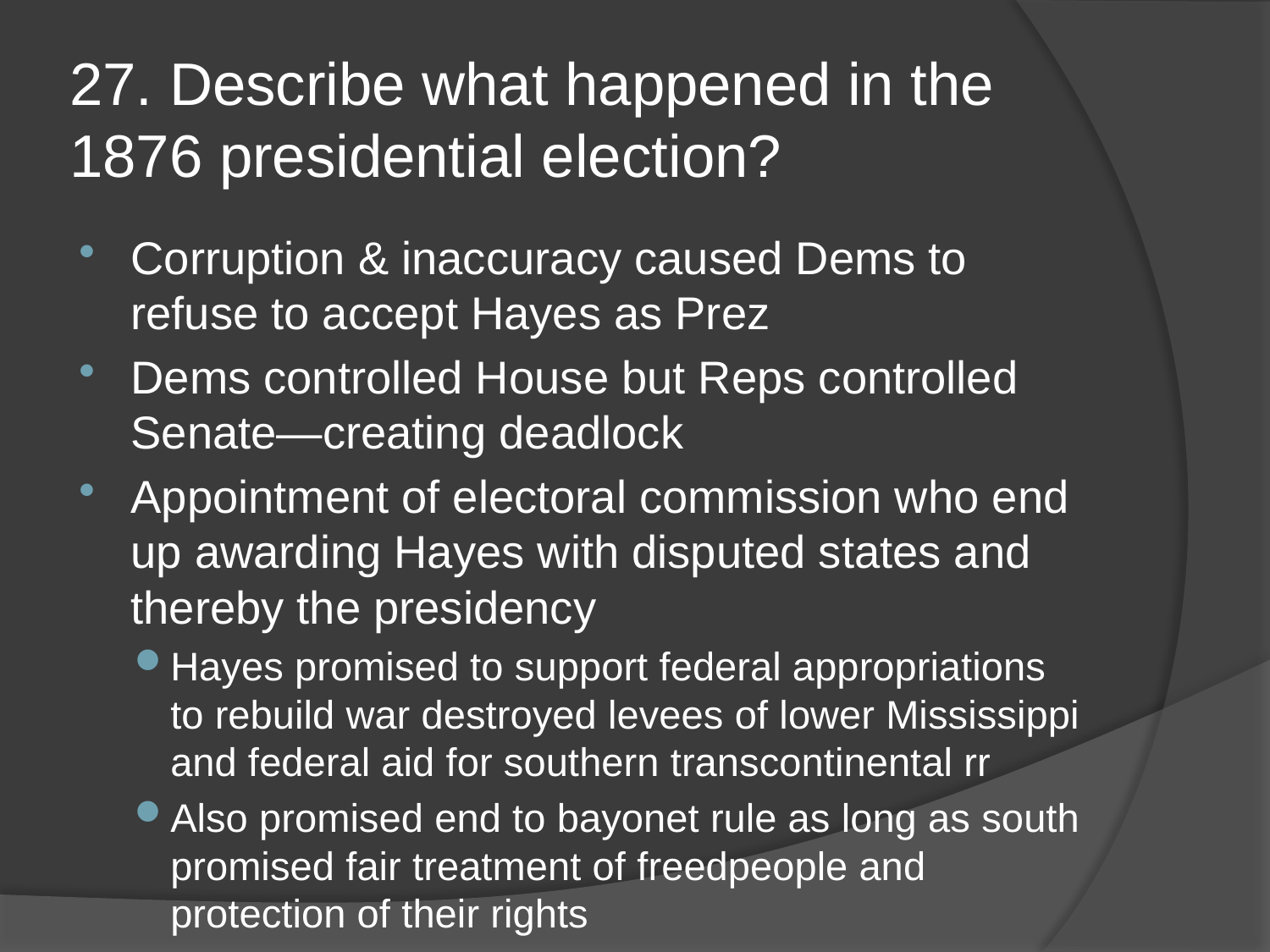

# 27. Describe what happened in the 1876 presidential election?
Corruption & inaccuracy caused Dems to refuse to accept Hayes as Prez
Dems controlled House but Reps controlled Senate—creating deadlock
Appointment of electoral commission who end up awarding Hayes with disputed states and thereby the presidency
Hayes promised to support federal appropriations to rebuild war destroyed levees of lower Mississippi and federal aid for southern transcontinental rr
Also promised end to bayonet rule as long as south promised fair treatment of freedpeople and protection of their rights